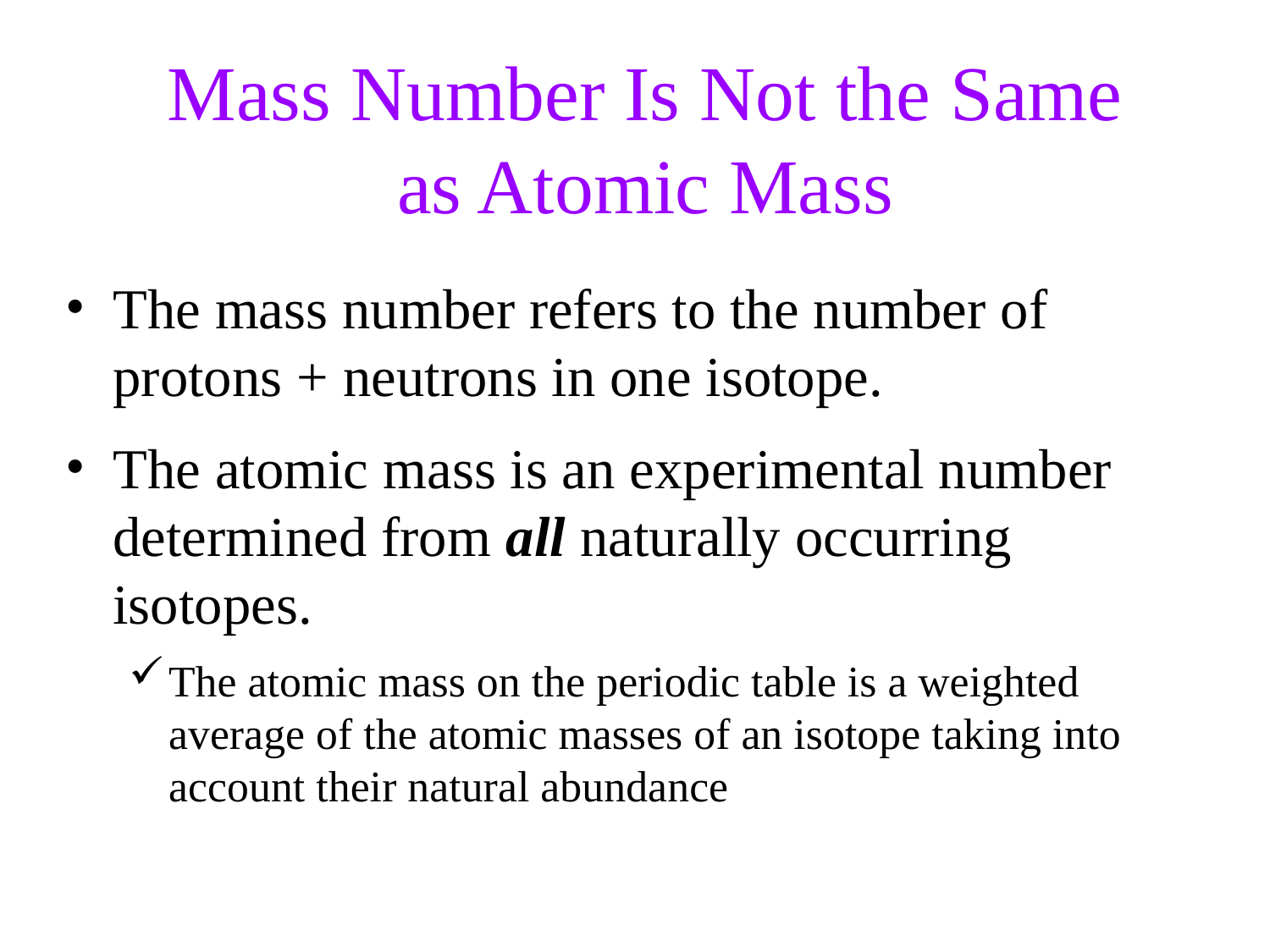

Mass Number Is Not the Same
as Atomic Mass
The mass number refers to the number of protons + neutrons in one isotope.
The atomic mass is an experimental number determined from all naturally occurring isotopes.
The atomic mass on the periodic table is a weighted average of the atomic masses of an isotope taking into account their natural abundance